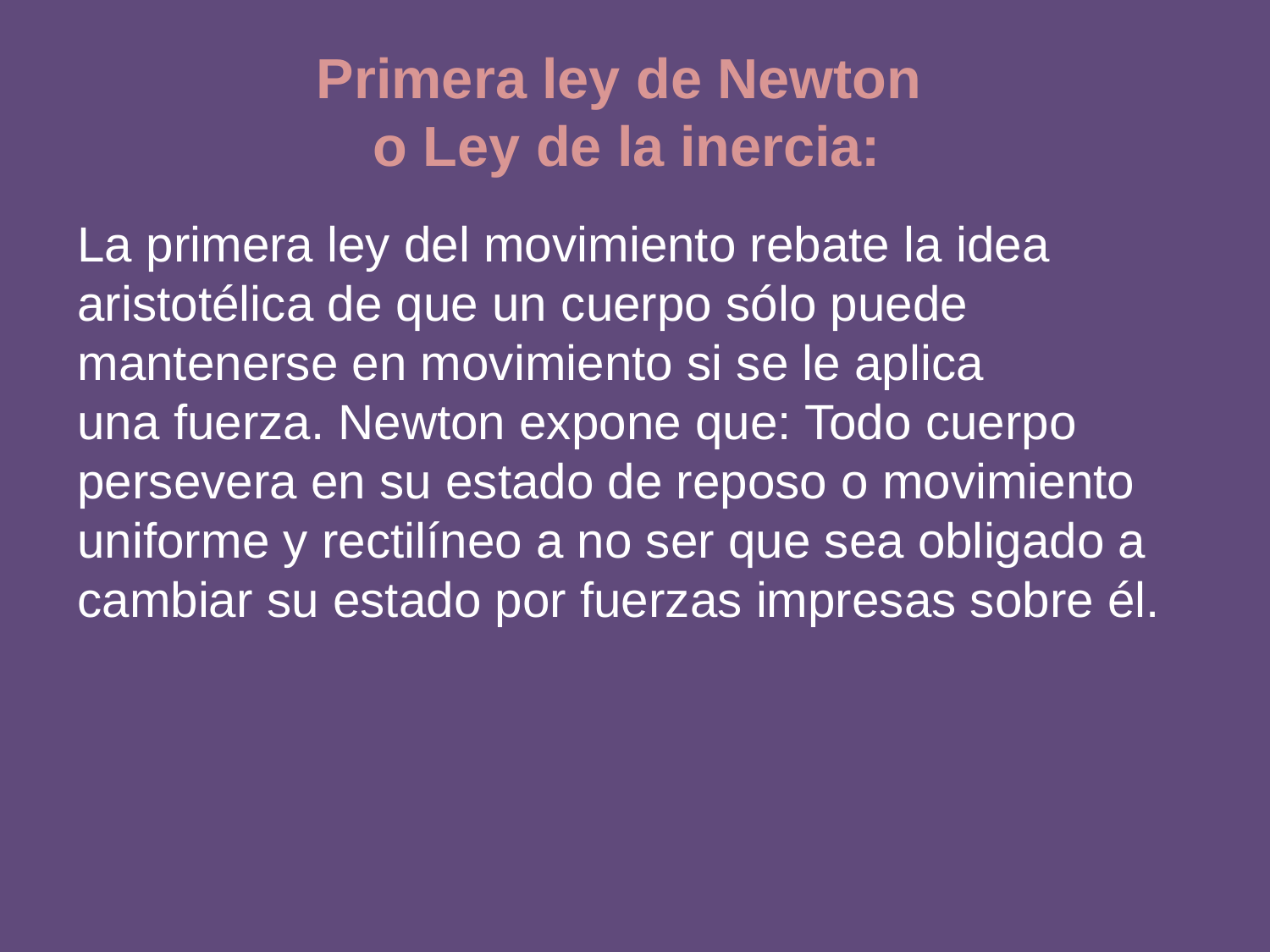

Primera ley de Newton
o Ley de la inercia:
La primera ley del movimiento rebate la idea aristotélica de que un cuerpo sólo puede mantenerse en movimiento si se le aplica una fuerza. Newton expone que: Todo cuerpo persevera en su estado de reposo o movimiento uniforme y rectilíneo a no ser que sea obligado a cambiar su estado por fuerzas impresas sobre él.